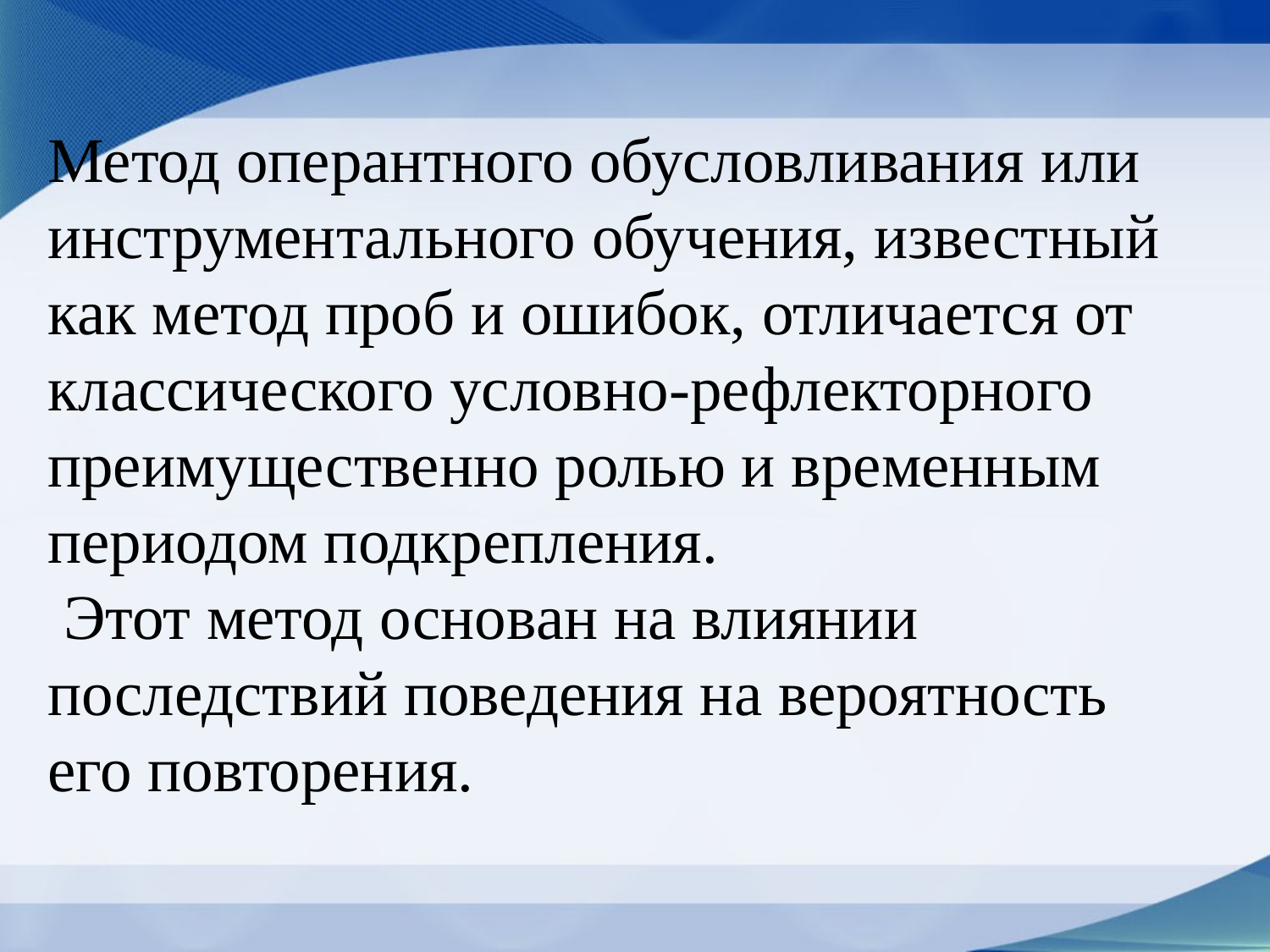

# Метод оперантного обусловливания или инструментального обучения, известный как метод проб и ошибок, отличается от классического условно-рефлекторного преимущественно ролью и временным периодом подкрепления. Этот метод основан на влиянии последствий поведения на вероятность его повторения.